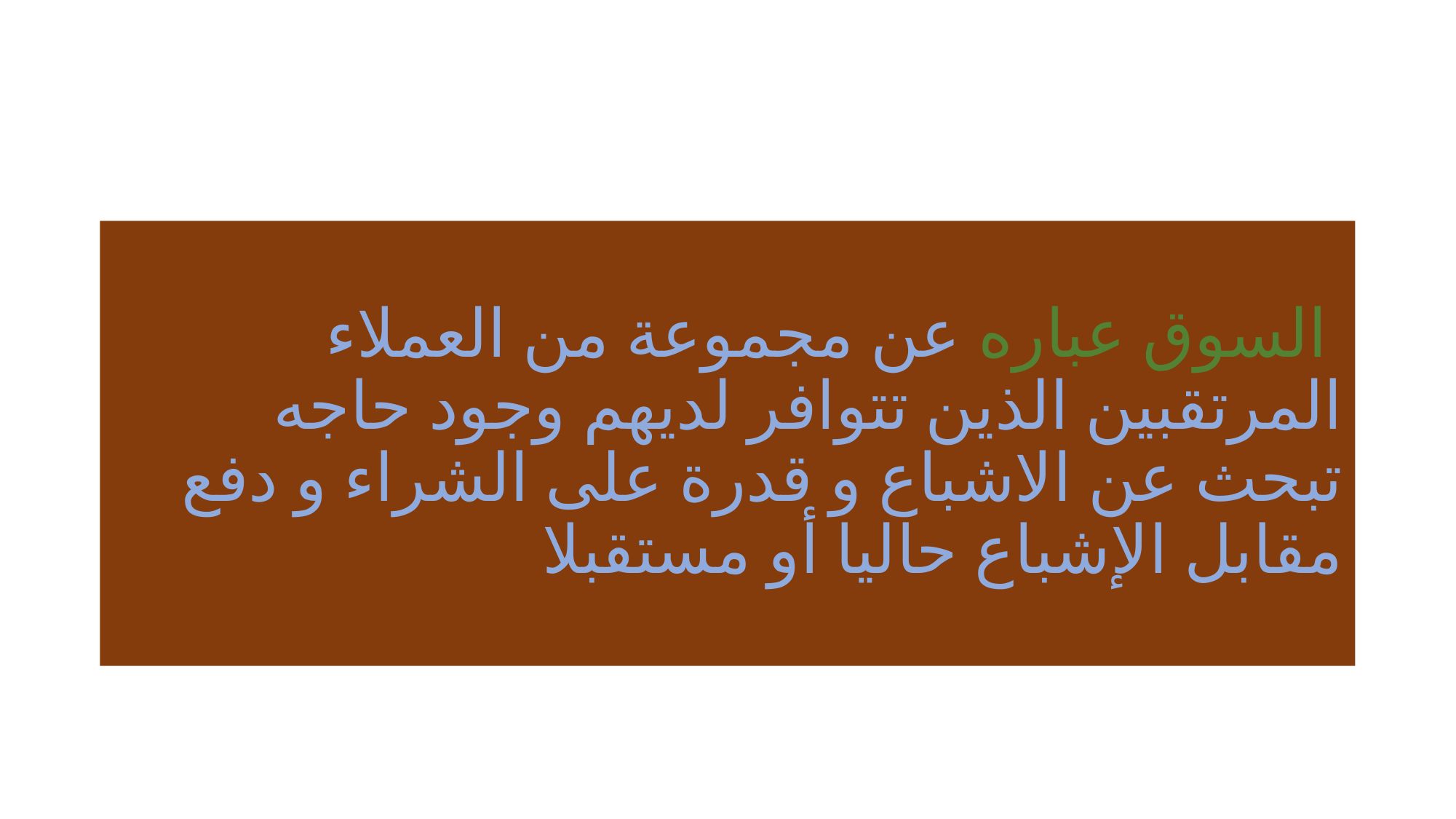

# السوق عباره عن مجموعة من العملاء المرتقبين الذين تتوافر لديهم وجود حاجه تبحث عن الاشباع و قدرة على الشراء و دفع مقابل الإشباع حاليا أو مستقبلا